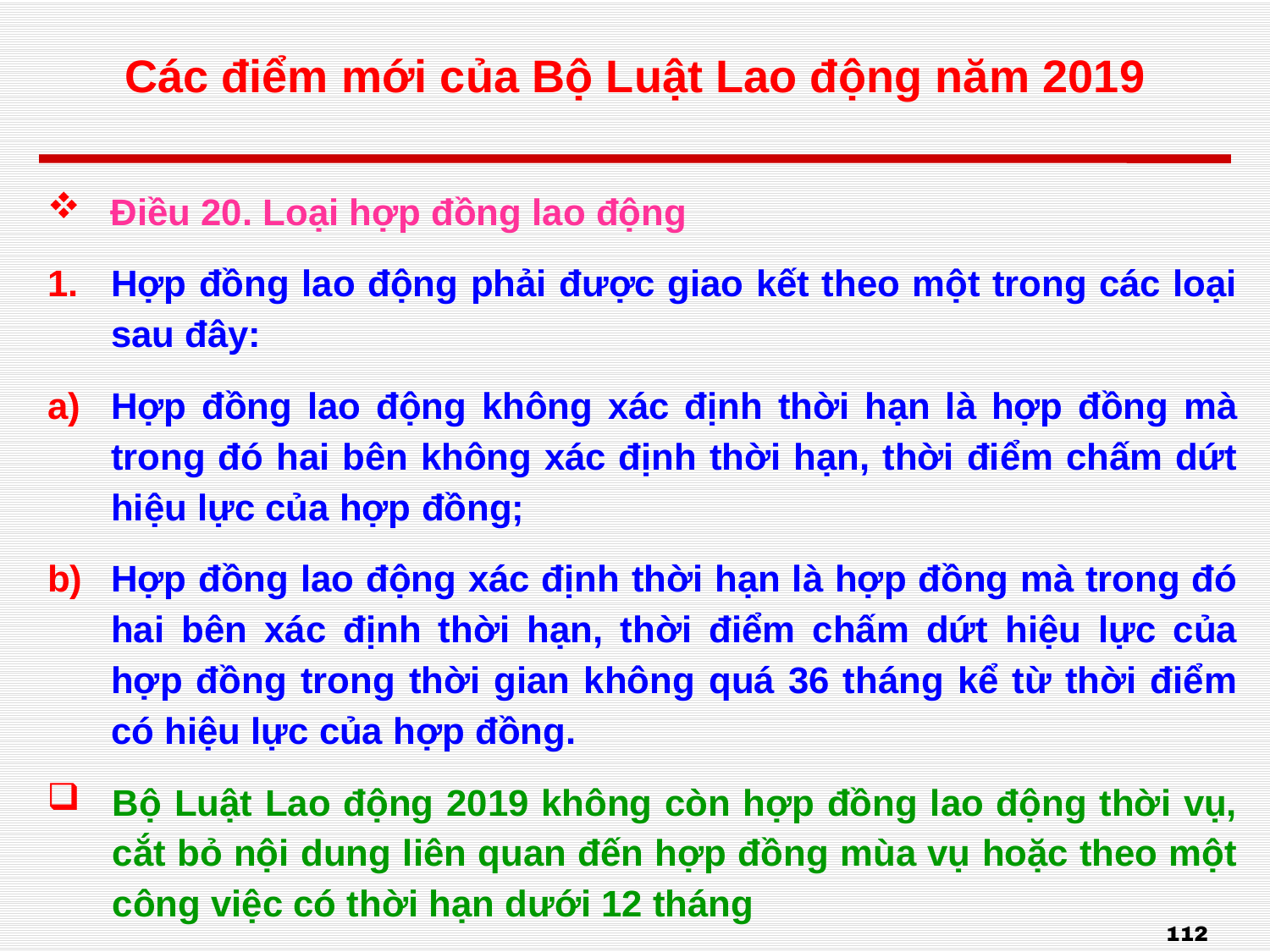

# Các điểm mới của Bộ Luật Lao động năm 2019
Điều 20. Loại hợp đồng lao động
Hợp đồng lao động phải được giao kết theo một trong các loại sau đây:
Hợp đồng lao động không xác định thời hạn là hợp đồng mà trong đó hai bên không xác định thời hạn, thời điểm chấm dứt hiệu lực của hợp đồng;
Hợp đồng lao động xác định thời hạn là hợp đồng mà trong đó hai bên xác định thời hạn, thời điểm chấm dứt hiệu lực của hợp đồng trong thời gian không quá 36 tháng kể từ thời điểm có hiệu lực của hợp đồng.
Bộ Luật Lao động 2019 không còn hợp đồng lao động thời vụ, cắt bỏ nội dung liên quan đến hợp đồng mùa vụ hoặc theo một công việc có thời hạn dưới 12 tháng